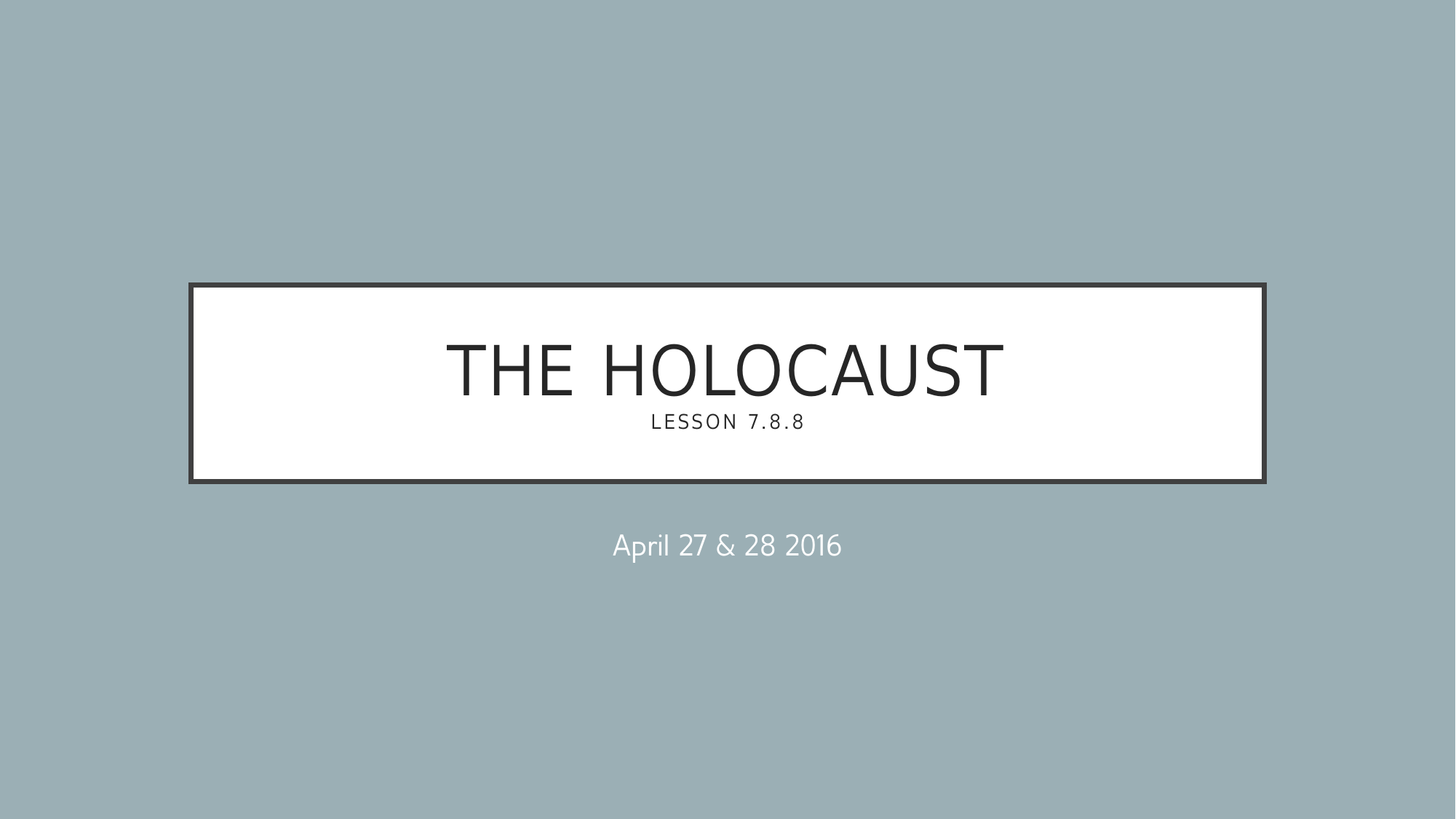

# The HolocauST lesson 7.8.8
April 27 & 28 2016